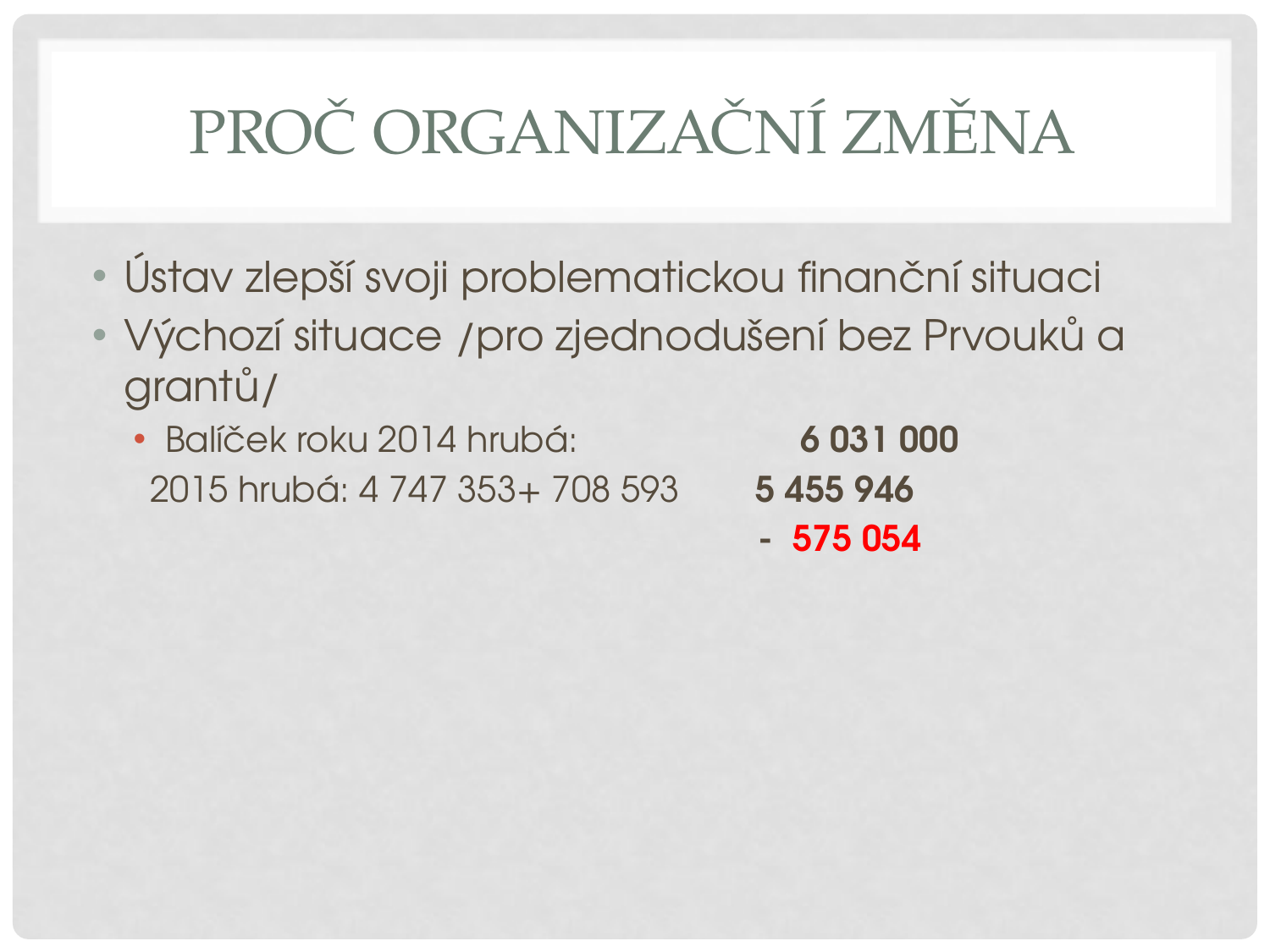

# Proč organizační změna
Ústav zlepší svoji problematickou finanční situaci
Výchozí situace /pro zjednodušení bez Prvouků a grantů/
Balíček roku 2014 hrubá: 		6 031 000
   2015 hrubá: 4 747 353+ 708 593	5 455 946
				             -  575 054